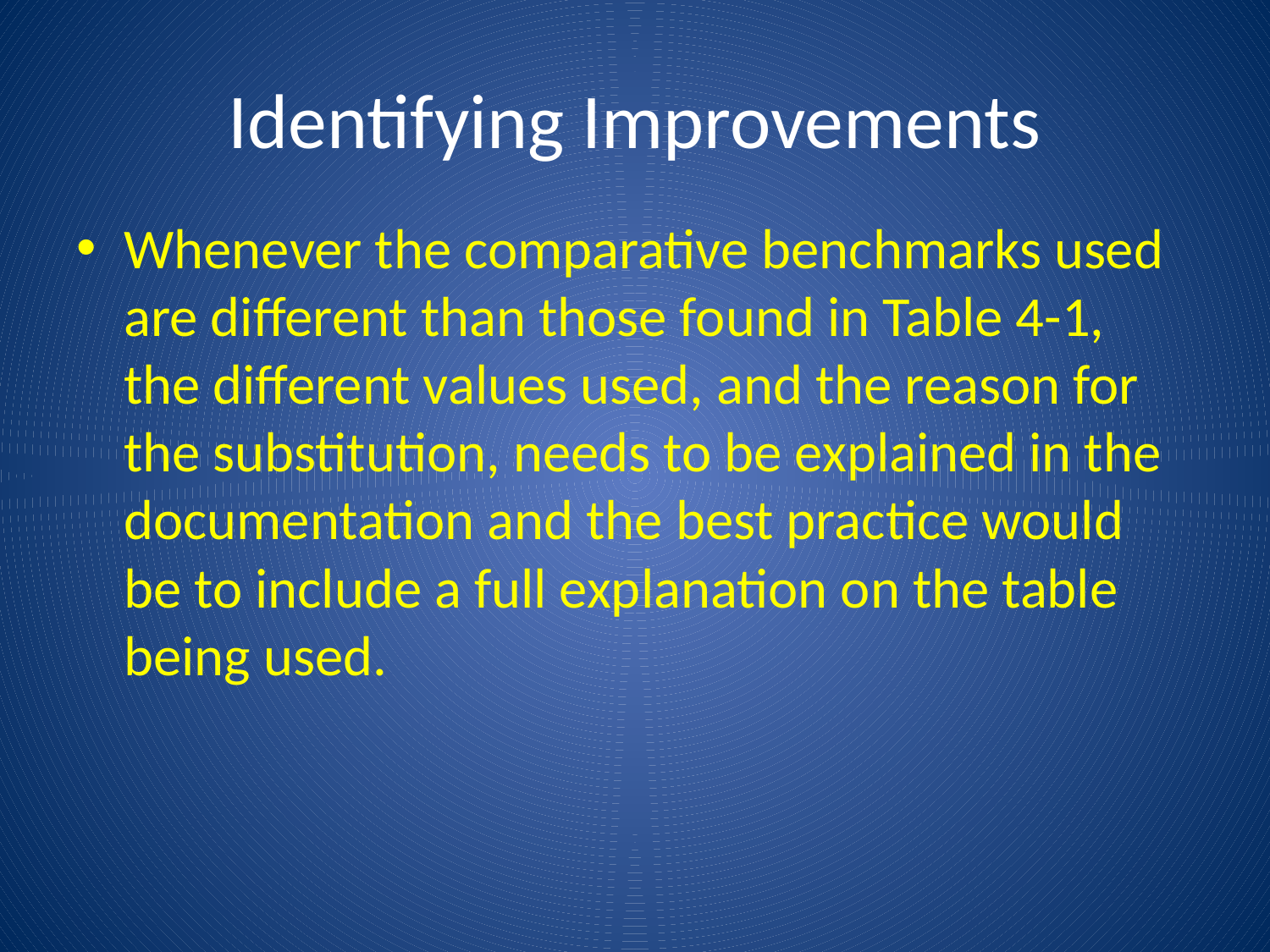

# Identifying Improvements

Whenever the comparative benchmarks used are different than those found in Table 4-1, the different values used, and the reason for the substitution, needs to be explained in the documentation and the best practice would be to include a full explanation on the table being used.